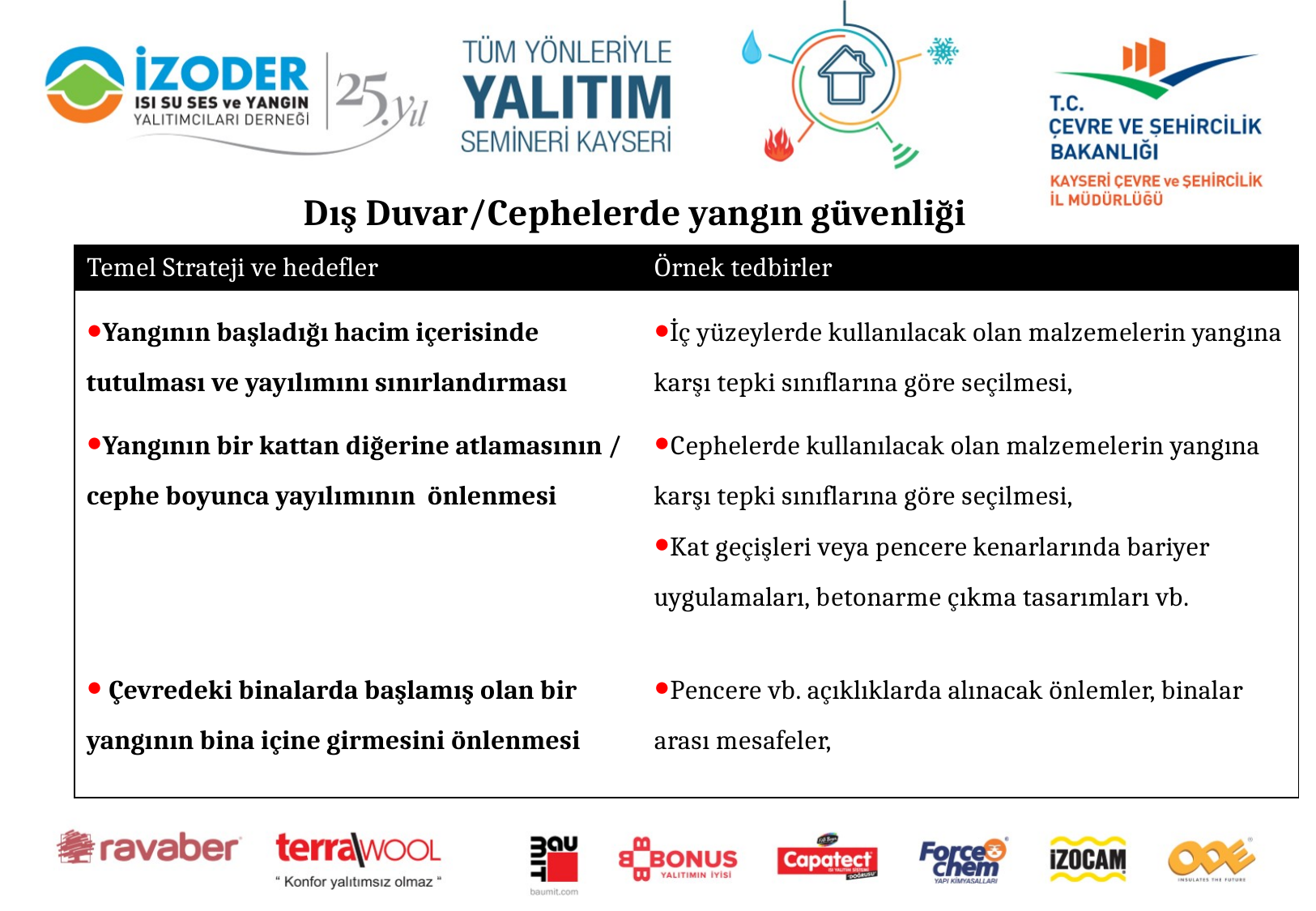

Dış Duvar/Cephelerde yangın güvenliği
| Temel Strateji ve hedefler | Örnek tedbirler |
| --- | --- |
| Yangının başladığı hacim içerisinde tutulması ve yayılımını sınırlandırması | İç yüzeylerde kullanılacak olan malzemelerin yangına karşı tepki sınıflarına göre seçilmesi, |
| Yangının bir kattan diğerine atlamasının / cephe boyunca yayılımının önlenmesi | Cephelerde kullanılacak olan malzemelerin yangına karşı tepki sınıflarına göre seçilmesi, Kat geçişleri veya pencere kenarlarında bariyer uygulamaları, betonarme çıkma tasarımları vb. |
| Çevredeki binalarda başlamış olan bir yangının bina içine girmesini önlenmesi | Pencere vb. açıklıklarda alınacak önlemler, binalar arası mesafeler, |